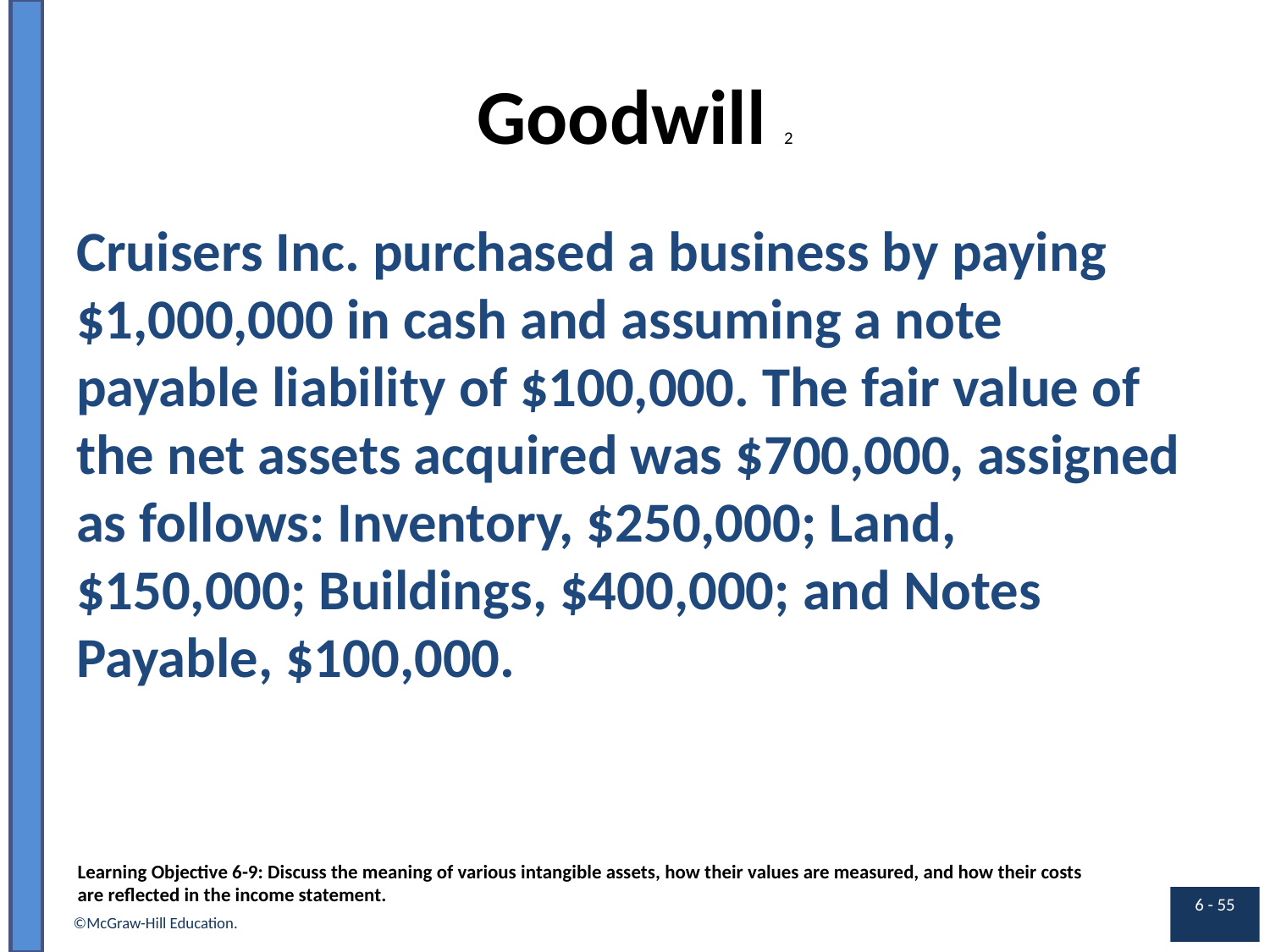

# Goodwill 2
Cruisers Inc. purchased a business by paying $1,000,000 in cash and assuming a note payable liability of $100,000. The fair value of the net assets acquired was $700,000, assigned as follows: Inventory, $250,000; Land, $150,000; Buildings, $400,000; and Notes Payable, $100,000.
Learning Objective 6-9: Discuss the meaning of various intangible assets, how their values are measured, and how their costs are reflected in the income statement.